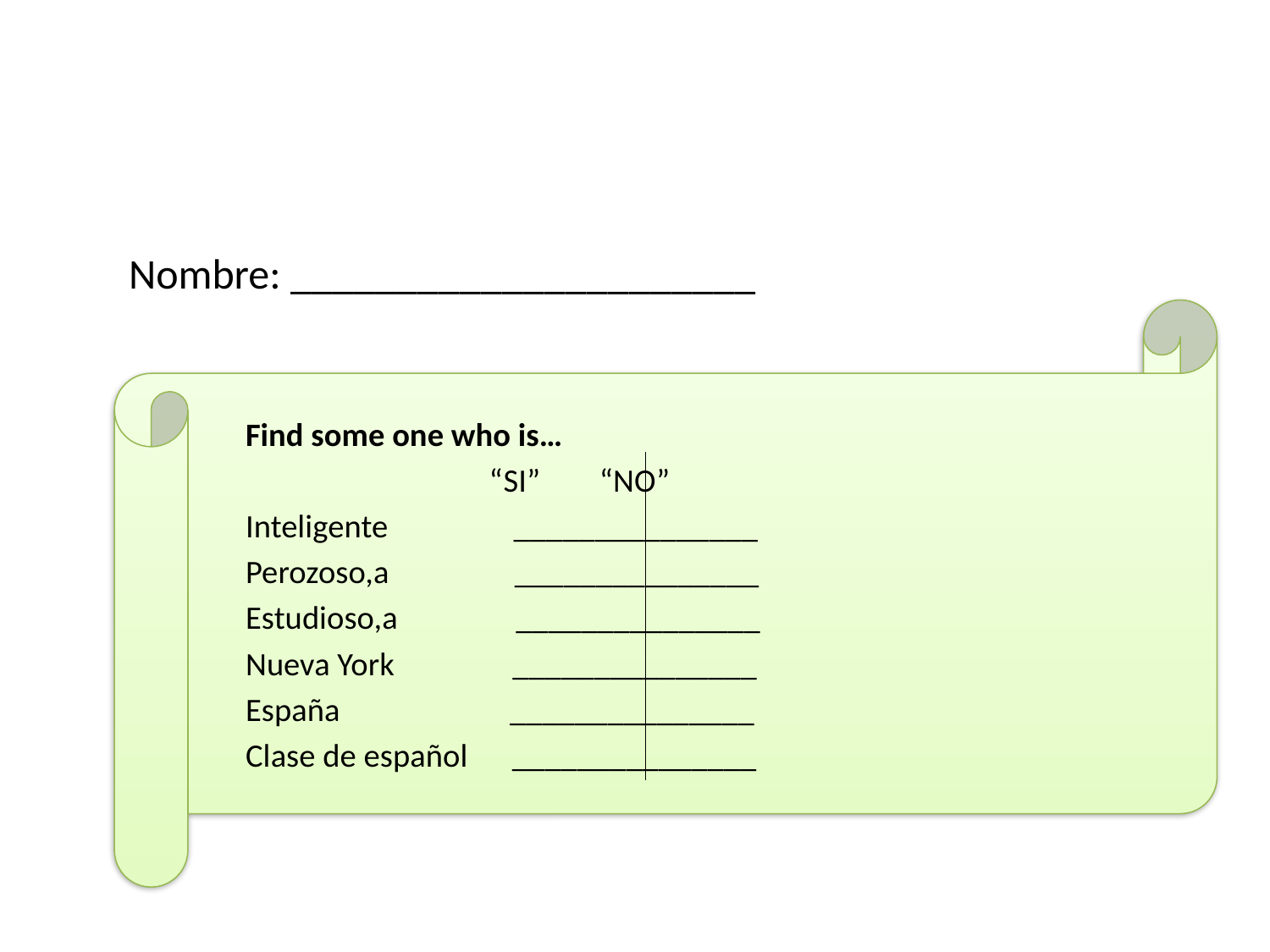

Nombre: ______________________

Find some one who is…
	                       “SI”        “NO”
Inteligente                 _______________
Perozoso,a                 _______________
Estudioso,a                _______________
Nueva York                _______________
España                       _______________
Clase de español      _______________